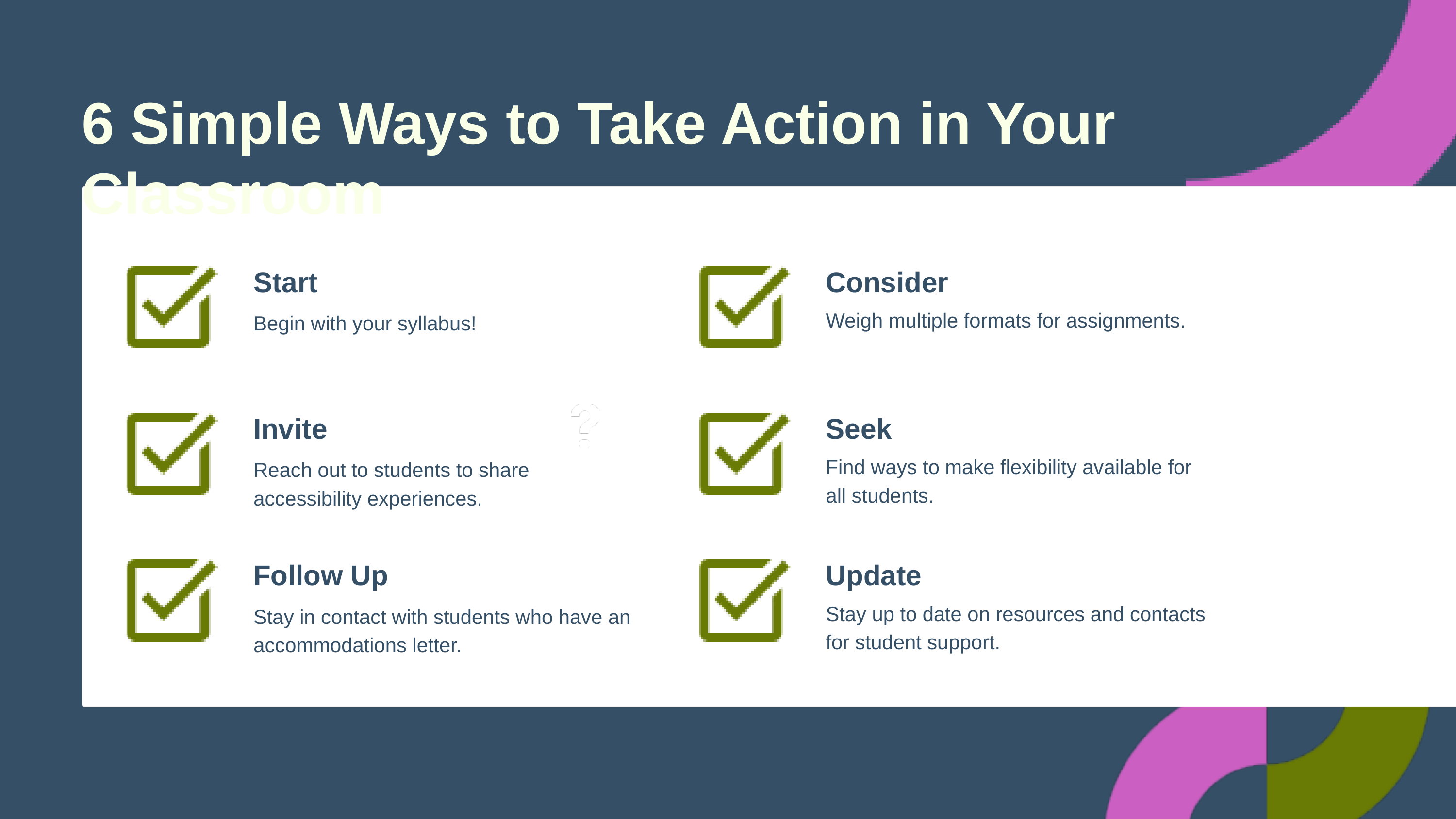

6 Simple Ways to Take Action in Your Classroom

Start
Consider

Weigh multiple formats for assignments.
Begin with your syllabus!

Invite
Seek

Find ways to make flexibility available for all students.
Reach out to students to share accessibility experiences.

Follow Up
Update

Stay up to date on resources and contacts for student support.
Stay in contact with students who have an accommodations letter.